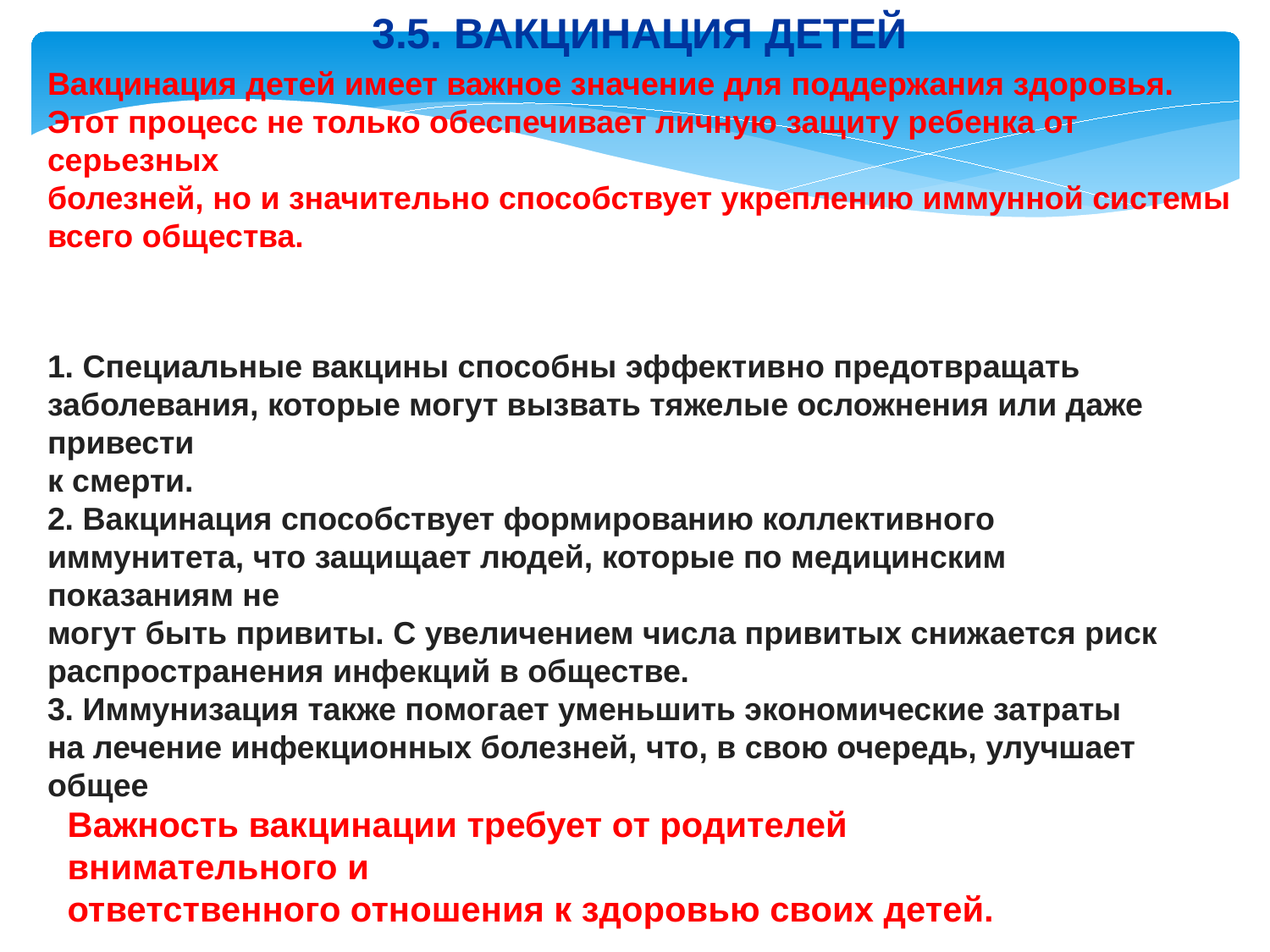

3.5. ВАКЦИНАЦИЯ ДЕТЕЙ
Вакцинация детей имеет важное значение для поддержания здоровья.
Этот процесс не только обеспечивает личную защиту ребенка от серьезных
болезней, но и значительно способствует укреплению иммунной системы
всего общества.
1. Специальные вакцины способны эффективно предотвращать
заболевания, которые могут вызвать тяжелые осложнения или даже привести
к смерти.
2. Вакцинация способствует формированию коллективного
иммунитета, что защищает людей, которые по медицинским показаниям не
могут быть привиты. С увеличением числа привитых снижается риск
распространения инфекций в обществе.
3. Иммунизация также помогает уменьшить экономические затраты
на лечение инфекционных болезней, что, в свою очередь, улучшает общее
Важность вакцинации требует от родителей внимательного и
ответственного отношения к здоровью своих детей.